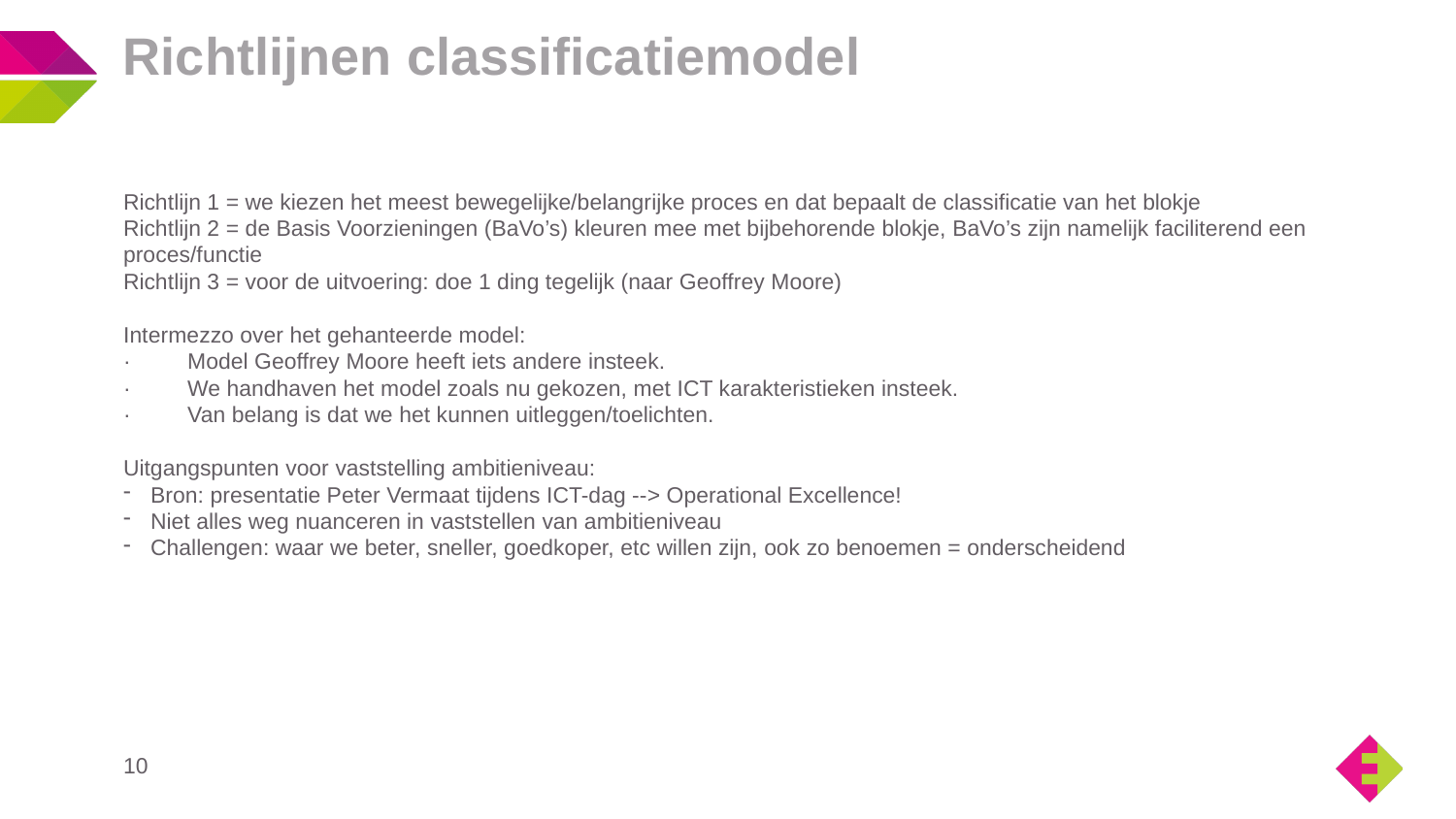

# Richtlijnen classificatiemodel
Richtlijn 1 = we kiezen het meest bewegelijke/belangrijke proces en dat bepaalt de classificatie van het blokje
Richtlijn 2 = de Basis Voorzieningen (BaVo’s) kleuren mee met bijbehorende blokje, BaVo’s zijn namelijk faciliterend een proces/functie
Richtlijn 3 = voor de uitvoering: doe 1 ding tegelijk (naar Geoffrey Moore)

Intermezzo over het gehanteerde model:
·         Model Geoffrey Moore heeft iets andere insteek.
·         We handhaven het model zoals nu gekozen, met ICT karakteristieken insteek.
·         Van belang is dat we het kunnen uitleggen/toelichten.

Uitgangspunten voor vaststelling ambitieniveau:
Bron: presentatie Peter Vermaat tijdens ICT-dag --> Operational Excellence!
Niet alles weg nuanceren in vaststellen van ambitieniveau
Challengen: waar we beter, sneller, goedkoper, etc willen zijn, ook zo benoemen = onderscheidend